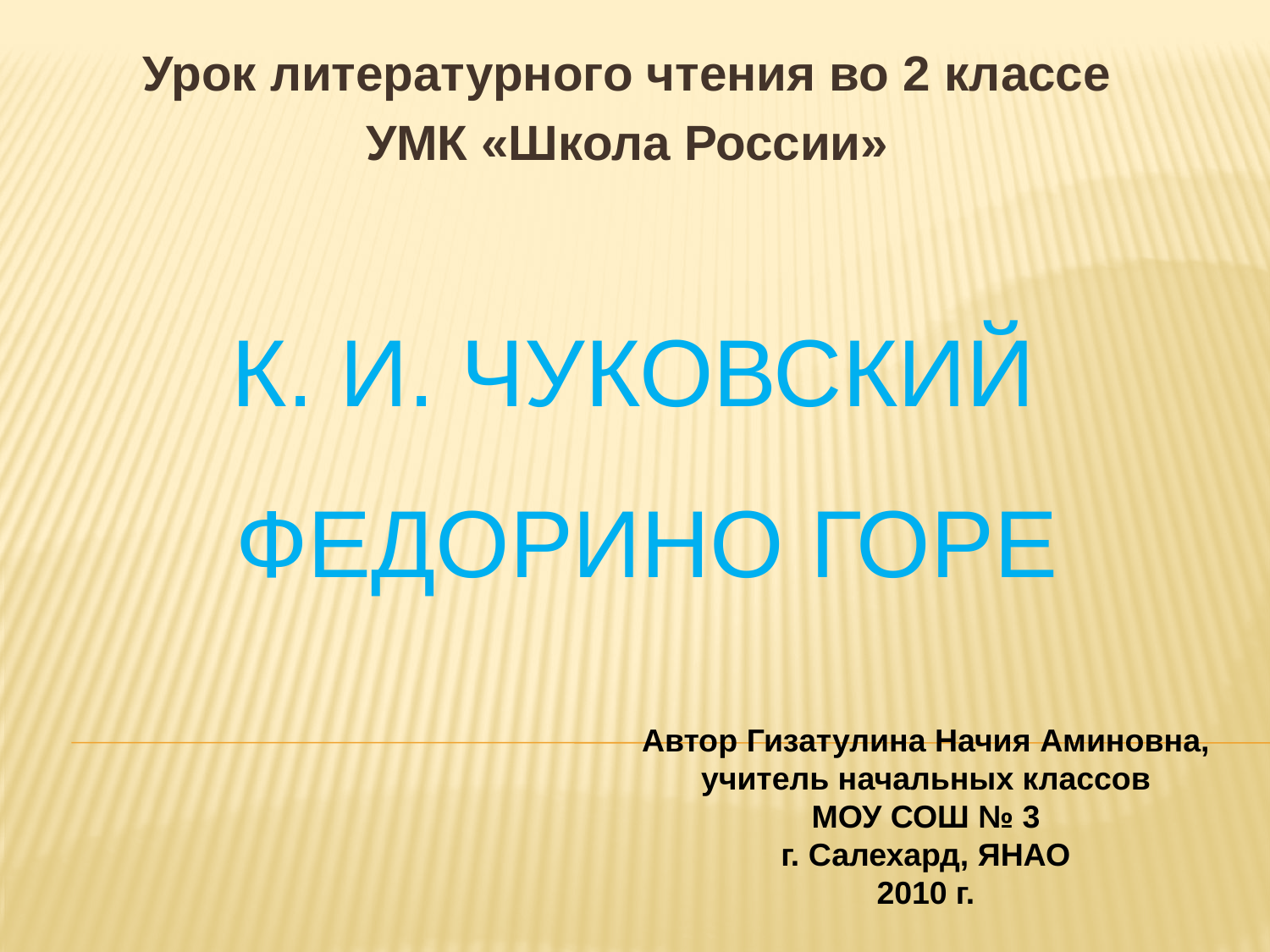

Урок литературного чтения во 2 классе
УМК «Школа России»
# К. И. Чуковский федорино горе
Автор Гизатулина Начия Аминовна,
учитель начальных классов
МОУ СОШ № 3
г. Салехард, ЯНАО
2010 г.